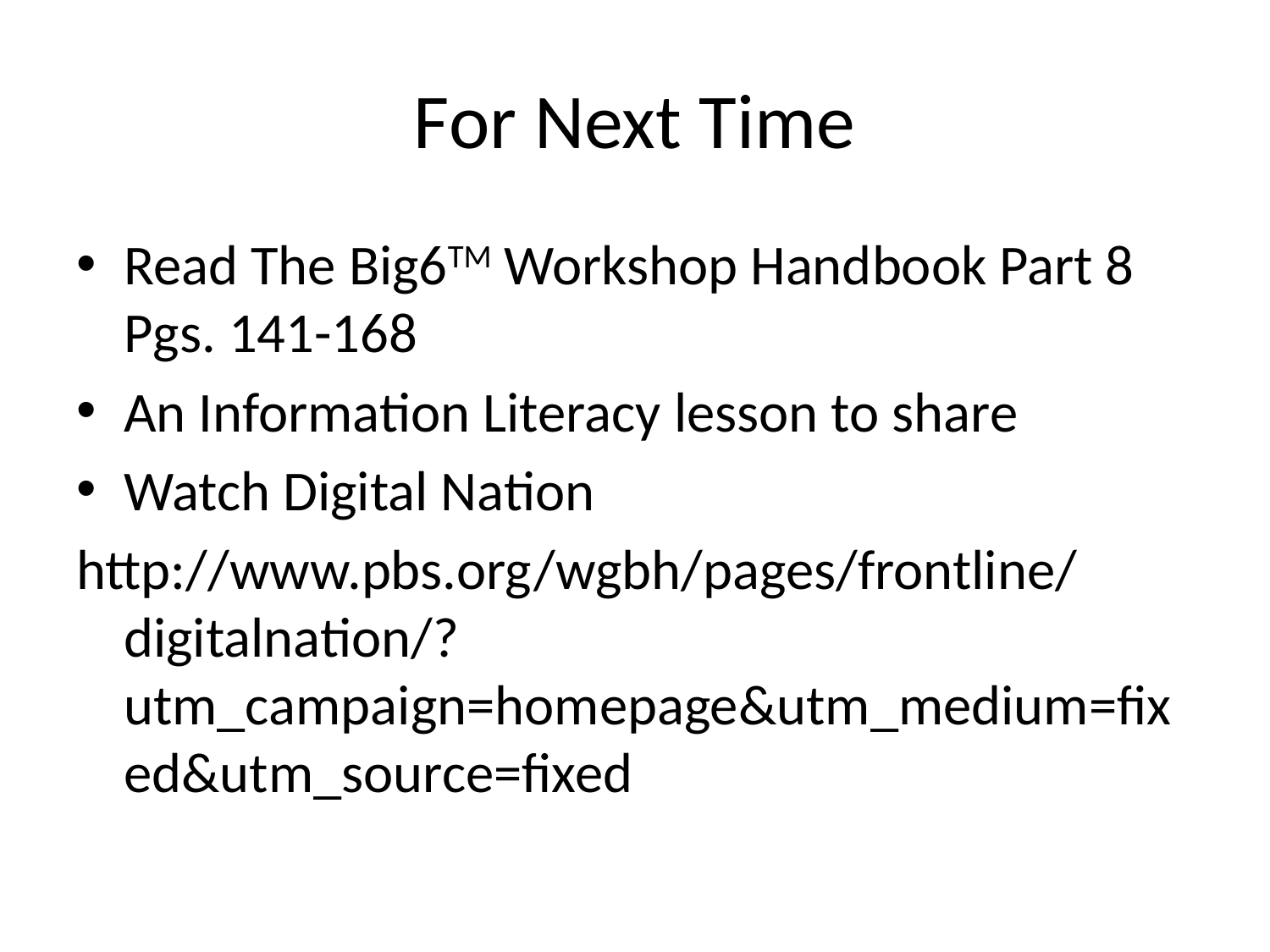

# For Next Time
Read The Big6TM Workshop Handbook Part 8 Pgs. 141-168
An Information Literacy lesson to share
Watch Digital Nation
http://www.pbs.org/wgbh/pages/frontline/digitalnation/?utm_campaign=homepage&utm_medium=fixed&utm_source=fixed